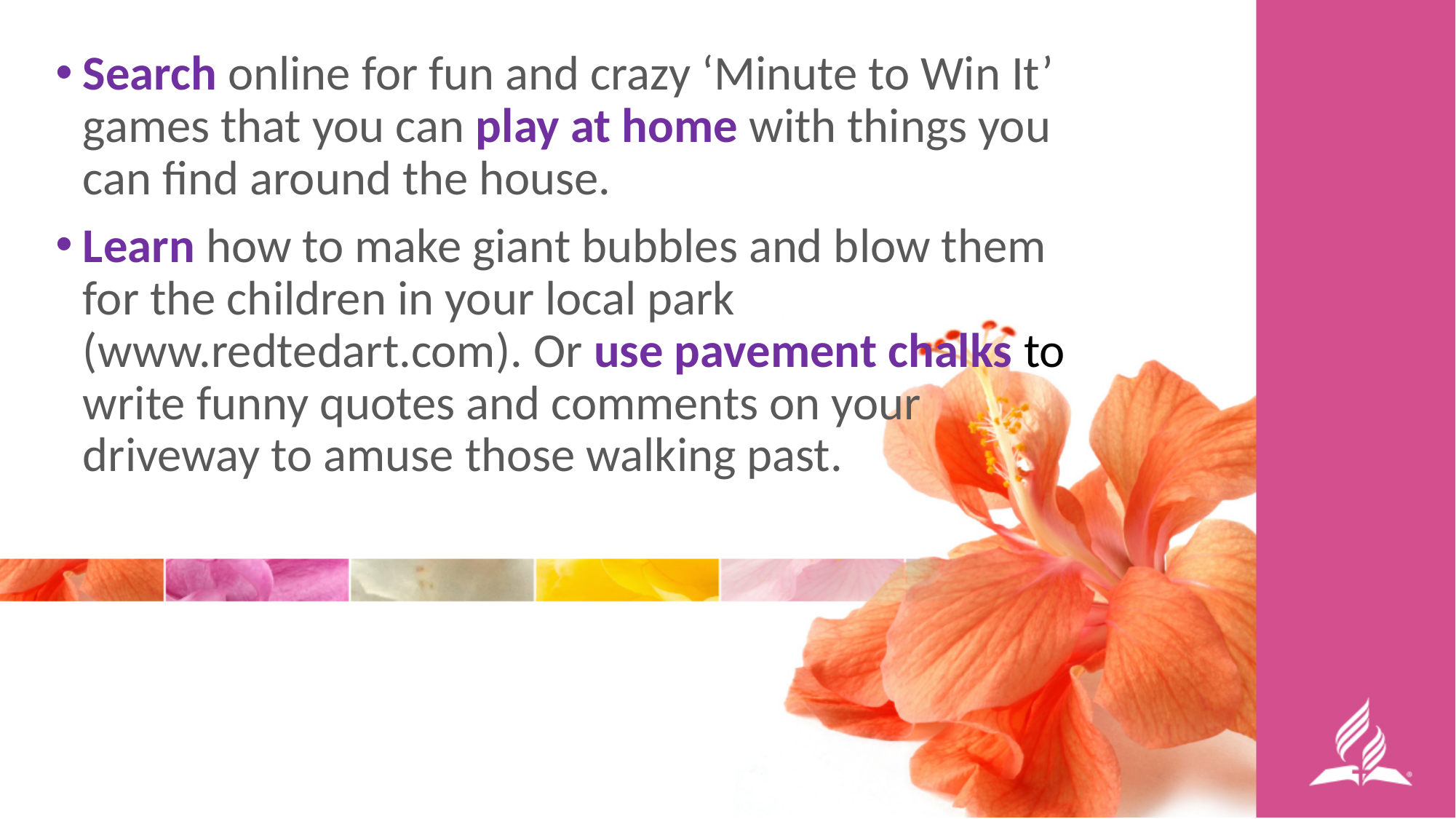

Search online for fun and crazy ‘Minute to Win It’ games that you can play at home with things you can find around the house.
Learn how to make giant bubbles and blow them for the children in your local park (www.redtedart.com). Or use pavement chalks to write funny quotes and comments on your driveway to amuse those walking past.